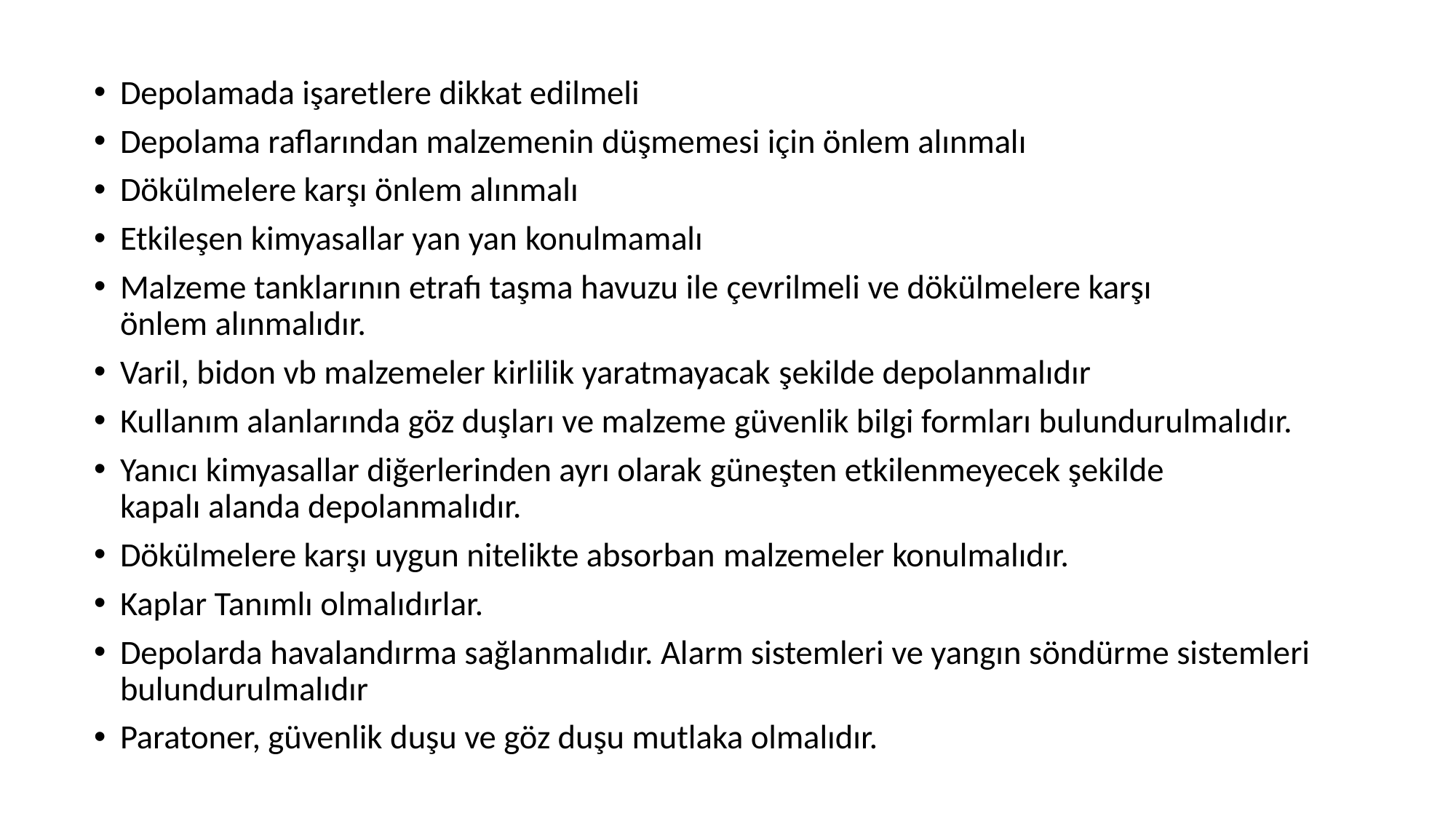

Depolamada işaretlere dikkat edilmeli
Depolama raflarından malzemenin düşmemesi için önlem alınmalı
Dökülmelere karşı önlem alınmalı
Etkileşen kimyasallar yan yan konulmamalı
Malzeme tanklarının etrafı taşma havuzu ile çevrilmeli ve dökülmelere karşı önlem alınmalıdır.
Varil, bidon vb malzemeler kirlilik yaratmayacak şekilde depolanmalıdır
Kullanım alanlarında göz duşları ve malzeme güvenlik bilgi formları bulundurulmalıdır.
Yanıcı kimyasallar diğerlerinden ayrı olarak güneşten etkilenmeyecek şekilde kapalı alanda depolanmalıdır.
Dökülmelere karşı uygun nitelikte absorban malzemeler konulmalıdır.
Kaplar Tanımlı olmalıdırlar.
Depolarda havalandırma sağlanmalıdır. Alarm sistemleri ve yangın söndürme sistemleri bulundurulmalıdır
Paratoner, güvenlik duşu ve göz duşu mutlaka olmalıdır.